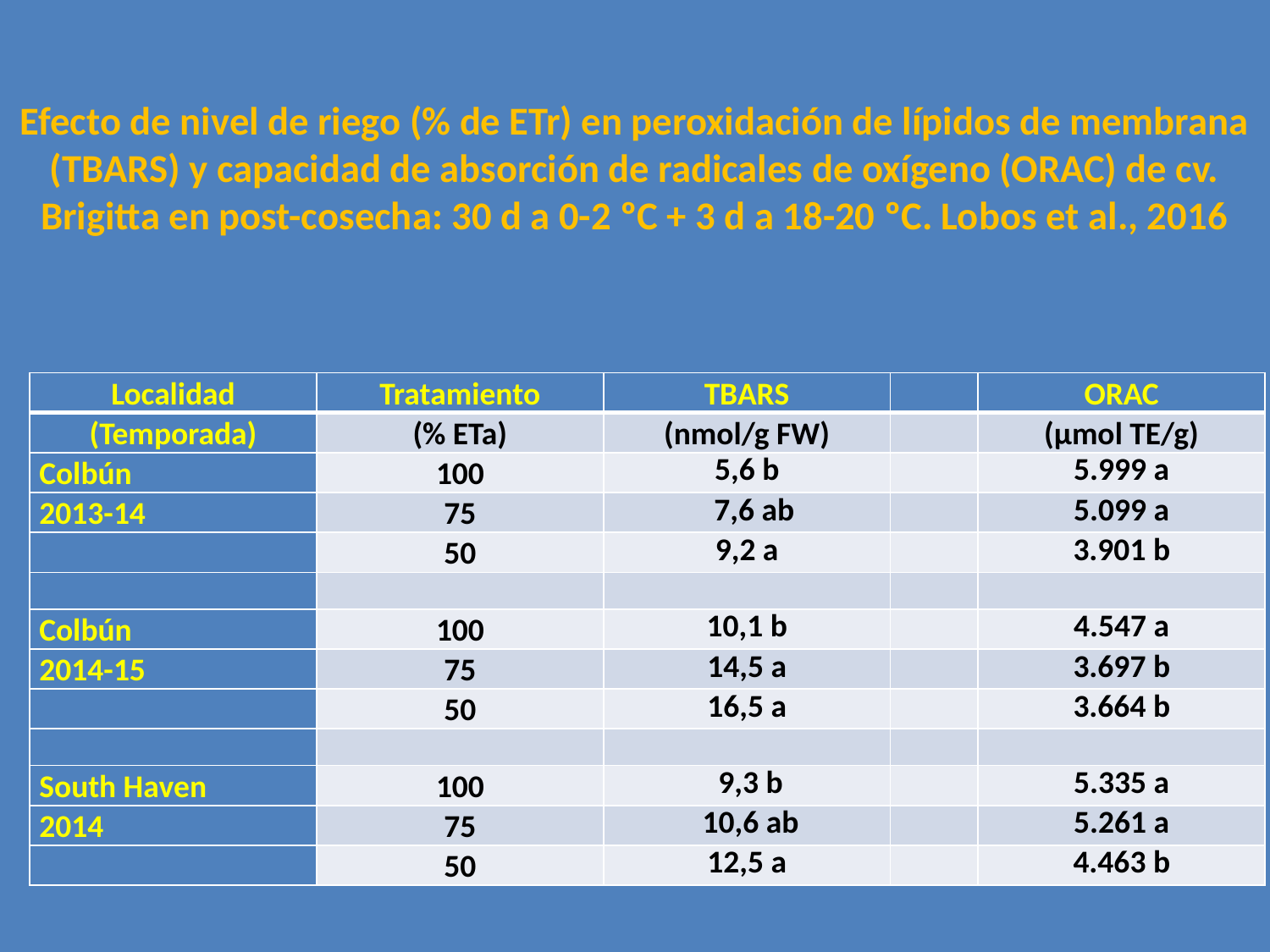

# Efecto de nivel de riego (% de ETr) en peroxidación de lípidos de membrana (TBARS) y capacidad de absorción de radicales de oxígeno (ORAC) de cv. Brigitta en post-cosecha: 30 d a 0-2 ºC + 3 d a 18-20 ºC. Lobos et al., 2016
| Localidad | Tratamiento | TBARS |  | ORAC |
| --- | --- | --- | --- | --- |
| (Temporada) | (% ETa) | (nmol/g FW) |  | (µmol TE/g) |
| Colbún | 100 | 5,6 b |  | 5.999 a |
| 2013-14 | 75 | 7,6 ab |  | 5.099 a |
|  | 50 | 9,2 a |  | 3.901 b |
|  |  |  |  |  |
| Colbún | 100 | 10,1 b |  | 4.547 a |
| 2014-15 | 75 | 14,5 a |  | 3.697 b |
|  | 50 | 16,5 a |  | 3.664 b |
|  |  |  |  |  |
| South Haven | 100 | 9,3 b |  | 5.335 a |
| 2014 | 75 | 10,6 ab |  | 5.261 a |
|  | 50 | 12,5 a |  | 4.463 b |